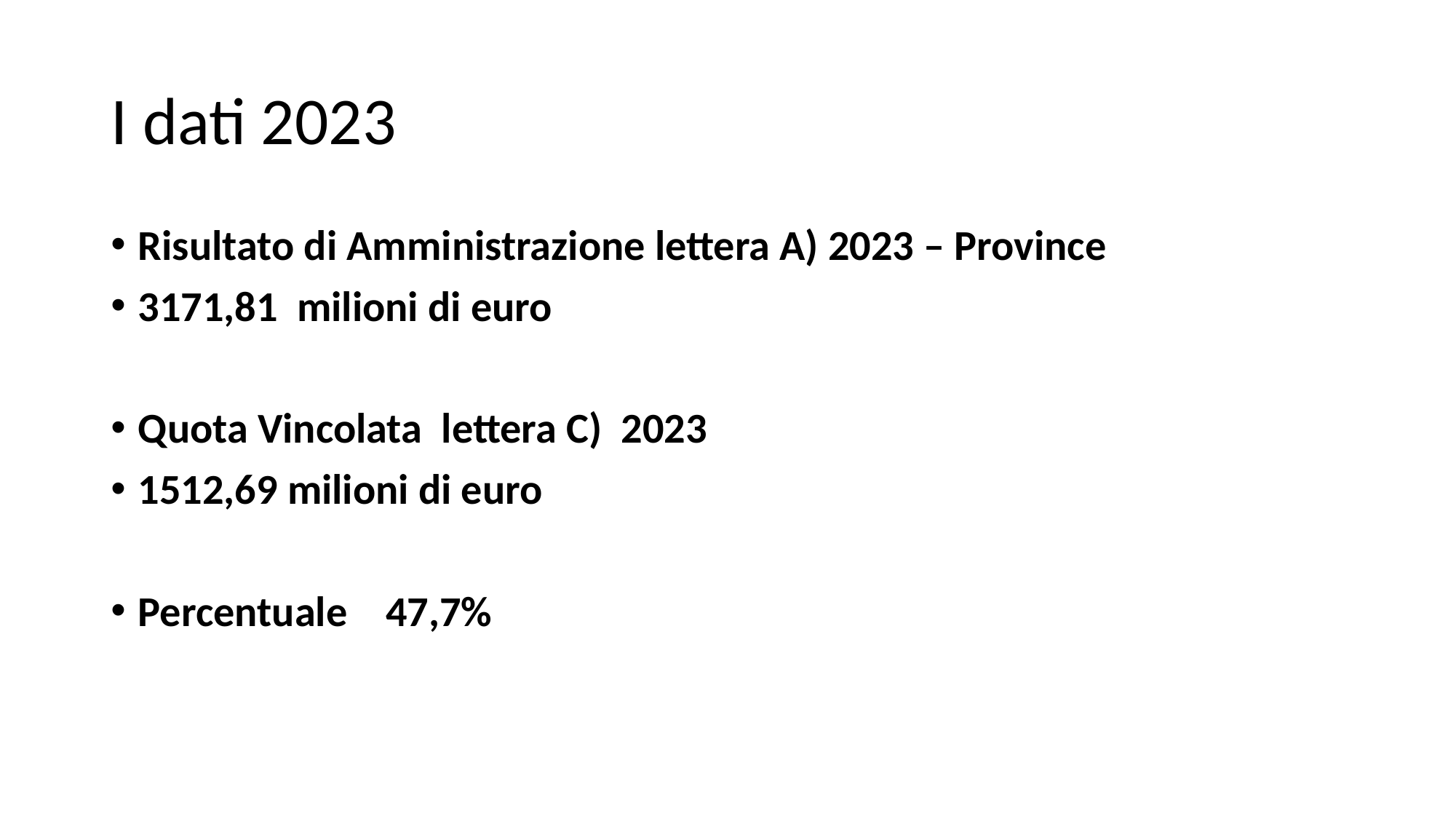

# I dati 2023
Risultato di Amministrazione lettera A) 2023 – Province
3171,81  milioni di euro

Quota Vincolata  lettera C)  2023
1512,69 milioni di euro

Percentuale    47,7%